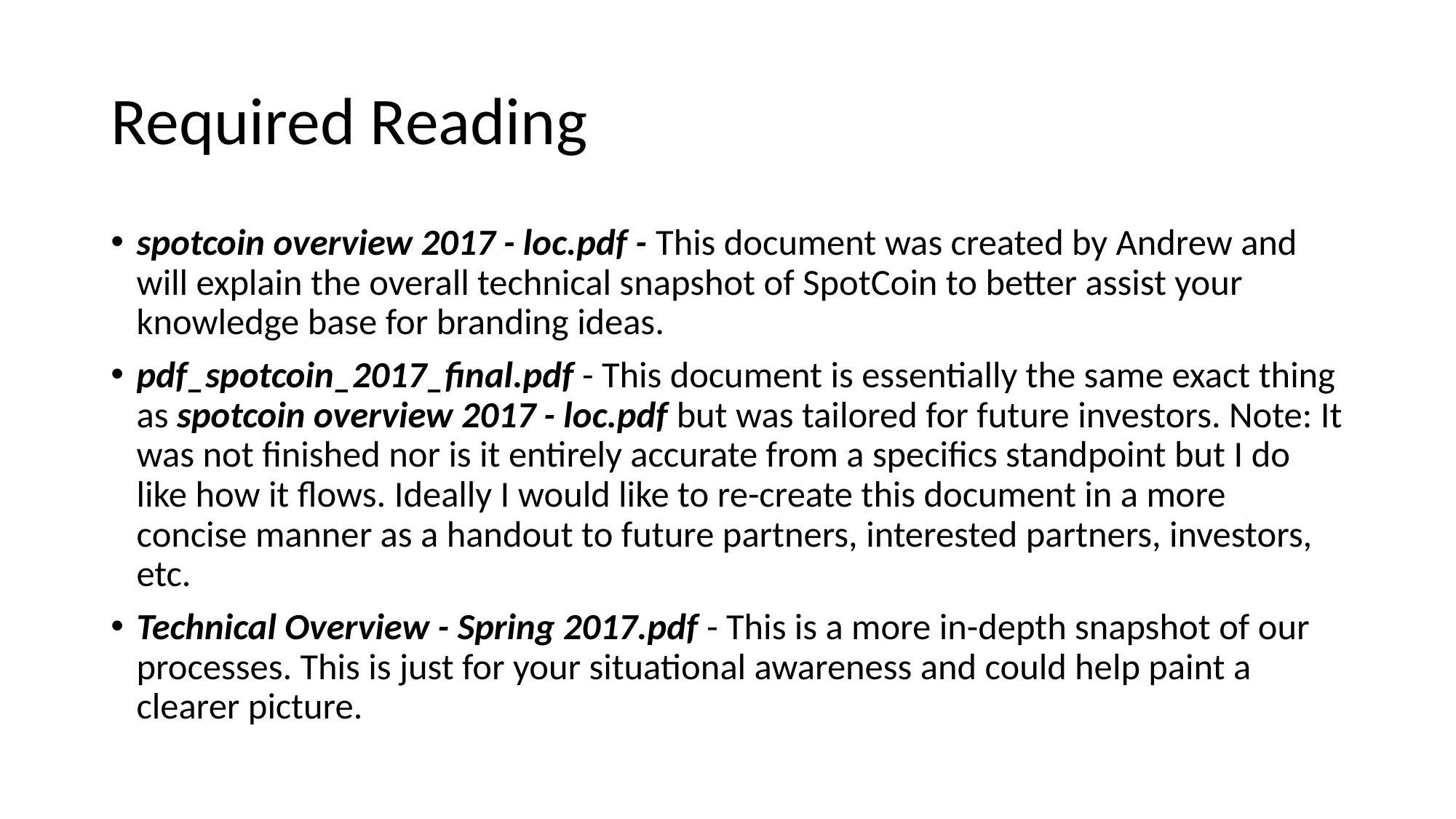

# Required Reading
spotcoin overview 2017 - loc.pdf - This document was created by Andrew and will explain the overall technical snapshot of SpotCoin to better assist your knowledge base for branding ideas.
pdf_spotcoin_2017_final.pdf - This document is essentially the same exact thing as spotcoin overview 2017 - loc.pdf but was tailored for future investors. Note: It was not finished nor is it entirely accurate from a specifics standpoint but I do like how it flows. Ideally I would like to re-create this document in a more concise manner as a handout to future partners, interested partners, investors, etc.
Technical Overview - Spring 2017.pdf - This is a more in-depth snapshot of our processes. This is just for your situational awareness and could help paint a clearer picture.